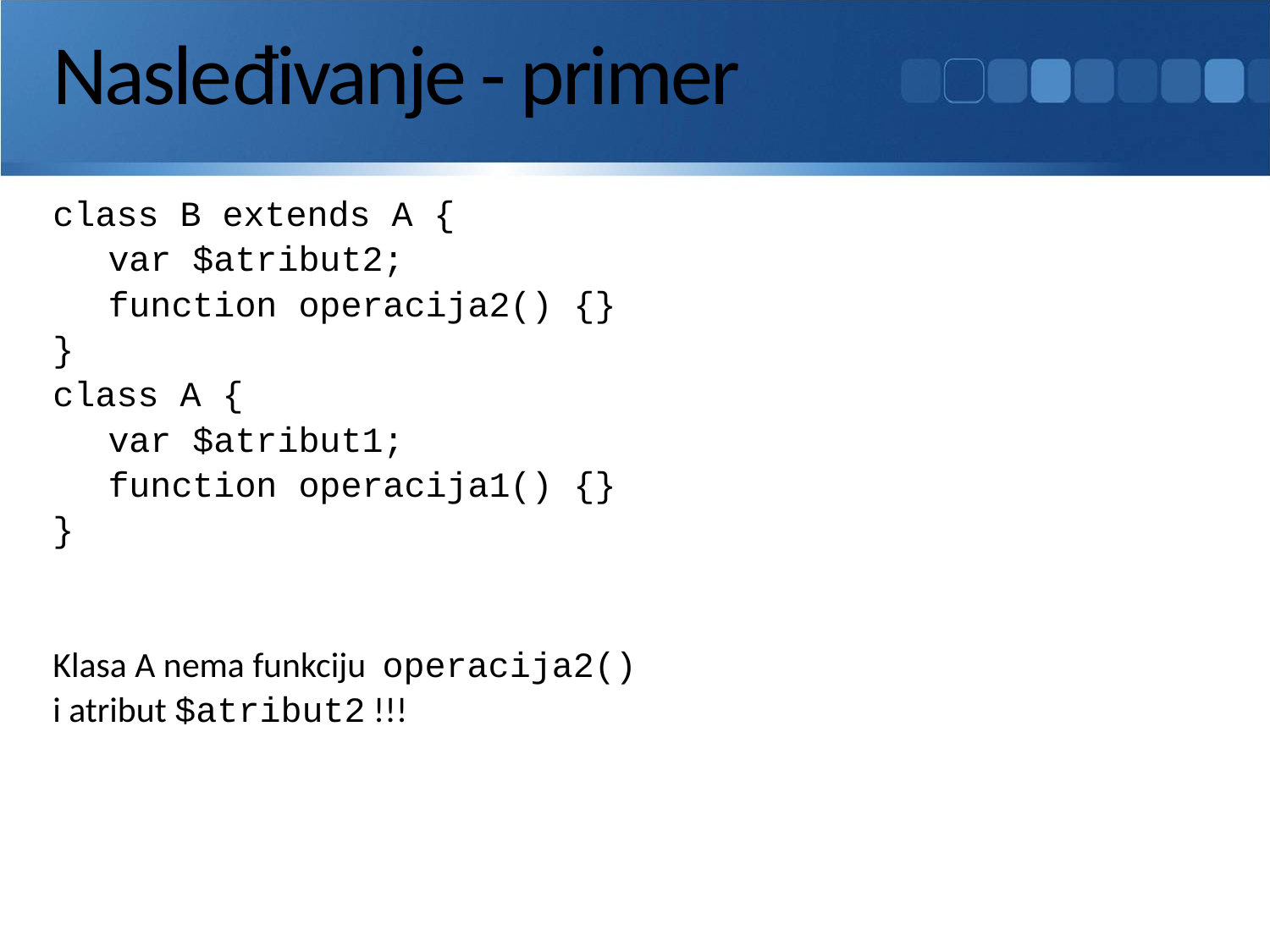

# Nasleđivanje - primer
class B extends A {
	var $atribut2;
	function operacija2() {}
}
class A {
	var $atribut1;
	function operacija1() {}
}

Klasa A nema funkciju  operacija2()
i atribut $atribut2 !!!

Ispravni iskazi:

$b = new B();
$b->operacija1();
$b->atribut1 = 10;
$b->operacija2();
$b->atribut2 = 20;

$a = new A();
$a->operacija1();
$a->atribut1 = 10;
195